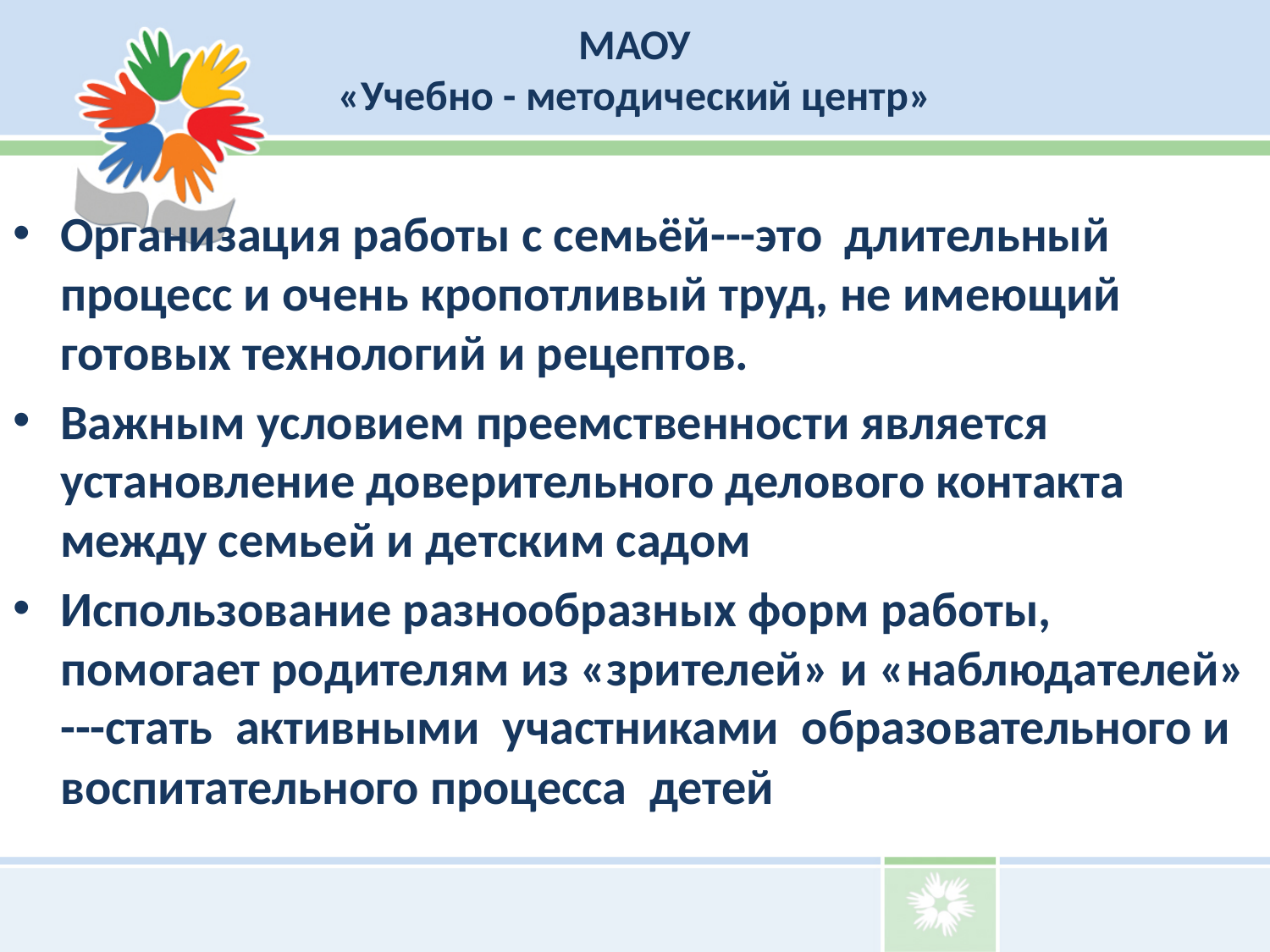

# МАОУ «Учебно - методический центр»
Организация работы с семьёй---это  длительный процесс и очень кропотливый труд, не имеющий готовых технологий и рецептов.
Важным условием преемственности является установление доверительного делового контакта между семьей и детским садом
Использование разнообразных форм работы, помогает родителям из «зрителей» и «наблюдателей» ---стать  активными  участниками  образовательного и воспитательного процесса  детей